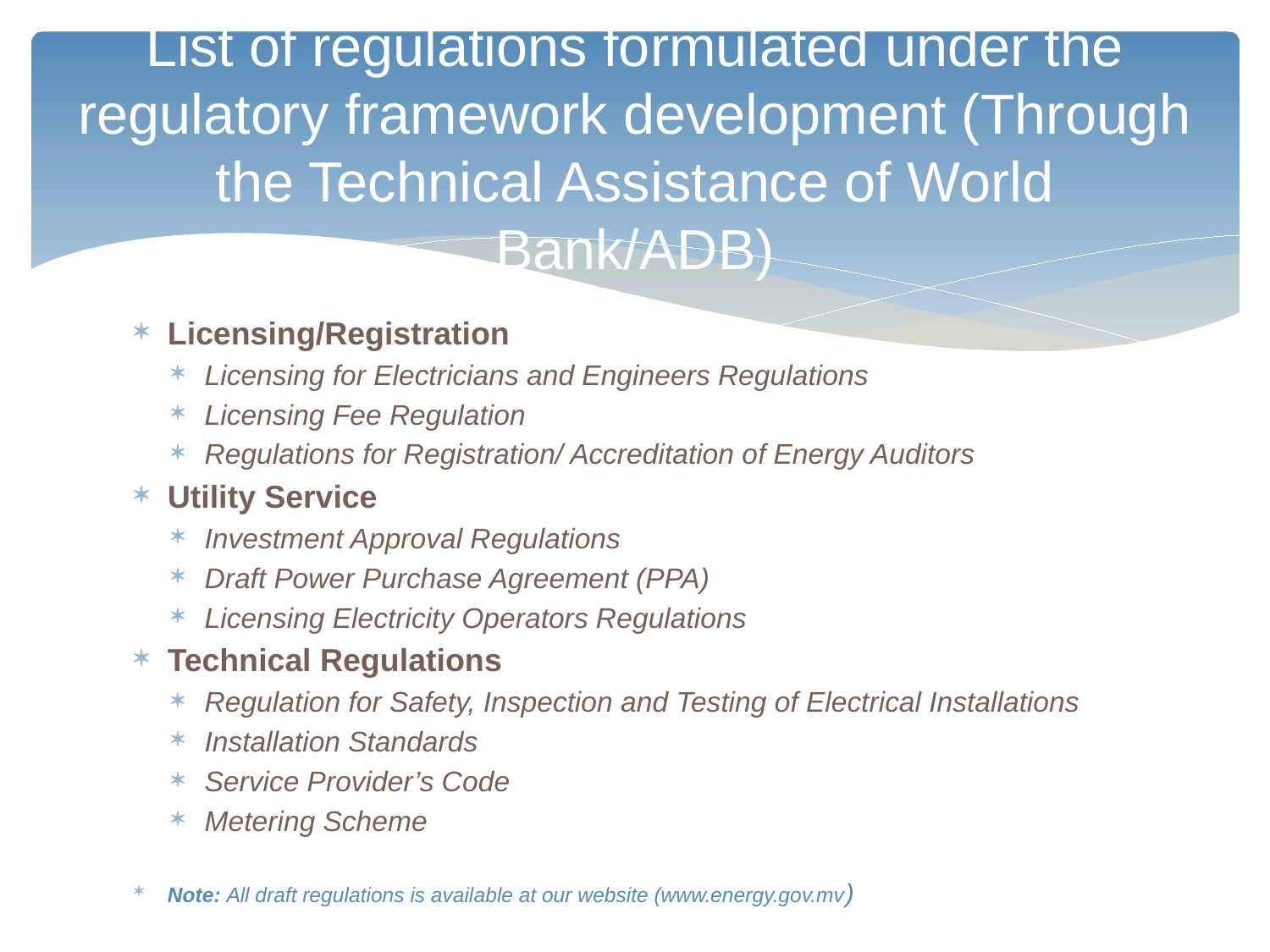

# List of regulations formulated under the regulatory framework development (Through the Technical Assistance of World Bank/ADB)
Licensing/Registration
Licensing for Electricians and Engineers Regulations
Licensing Fee Regulation
Regulations for Registration/ Accreditation of Energy Auditors
Utility Service
Investment Approval Regulations
Draft Power Purchase Agreement (PPA)
Licensing Electricity Operators Regulations
Technical Regulations
Regulation for Safety, Inspection and Testing of Electrical Installations
Installation Standards
Service Provider’s Code
Metering Scheme

Note: All draft regulations is available at our website (www.energy.gov.mv)